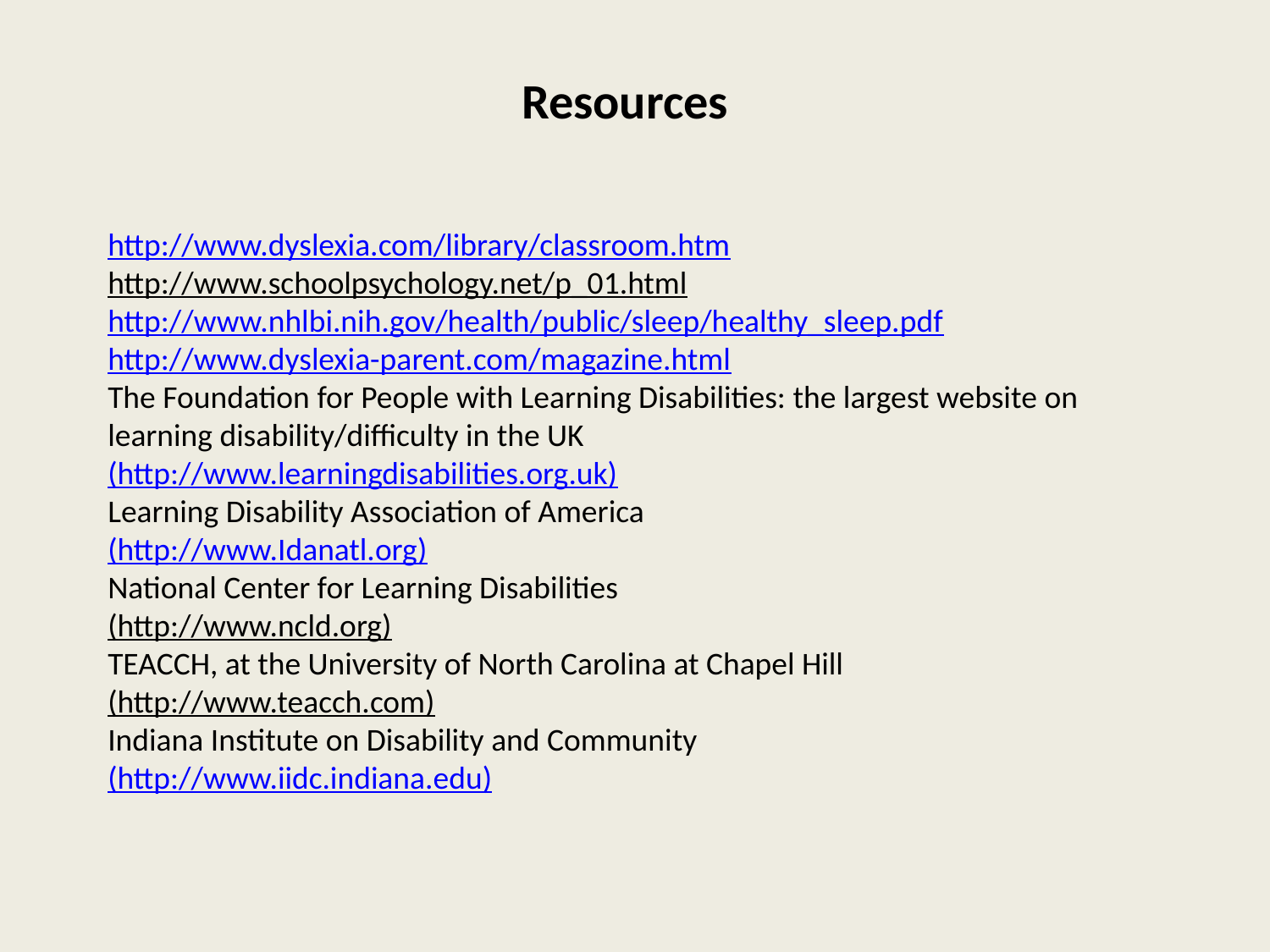

Resources

http://www.dyslexia.com/library/classroom.htm
http://www.schoolpsychology.net/p_01.html
http://www.nhlbi.nih.gov/health/public/sleep/healthy_sleep.pdf
http://www.dyslexia-parent.com/magazine.html
The Foundation for People with Learning Disabilities: the largest website on learning disability/difficulty in the UK
(http://www.learningdisabilities.org.uk)
Learning Disability Association of America
(http://www.Idanatl.org)
National Center for Learning Disabilities
(http://www.ncld.org)
TEACCH, at the University of North Carolina at Chapel Hill
(http://www.teacch.com)
Indiana Institute on Disability and Community
(http://www.iidc.indiana.edu)